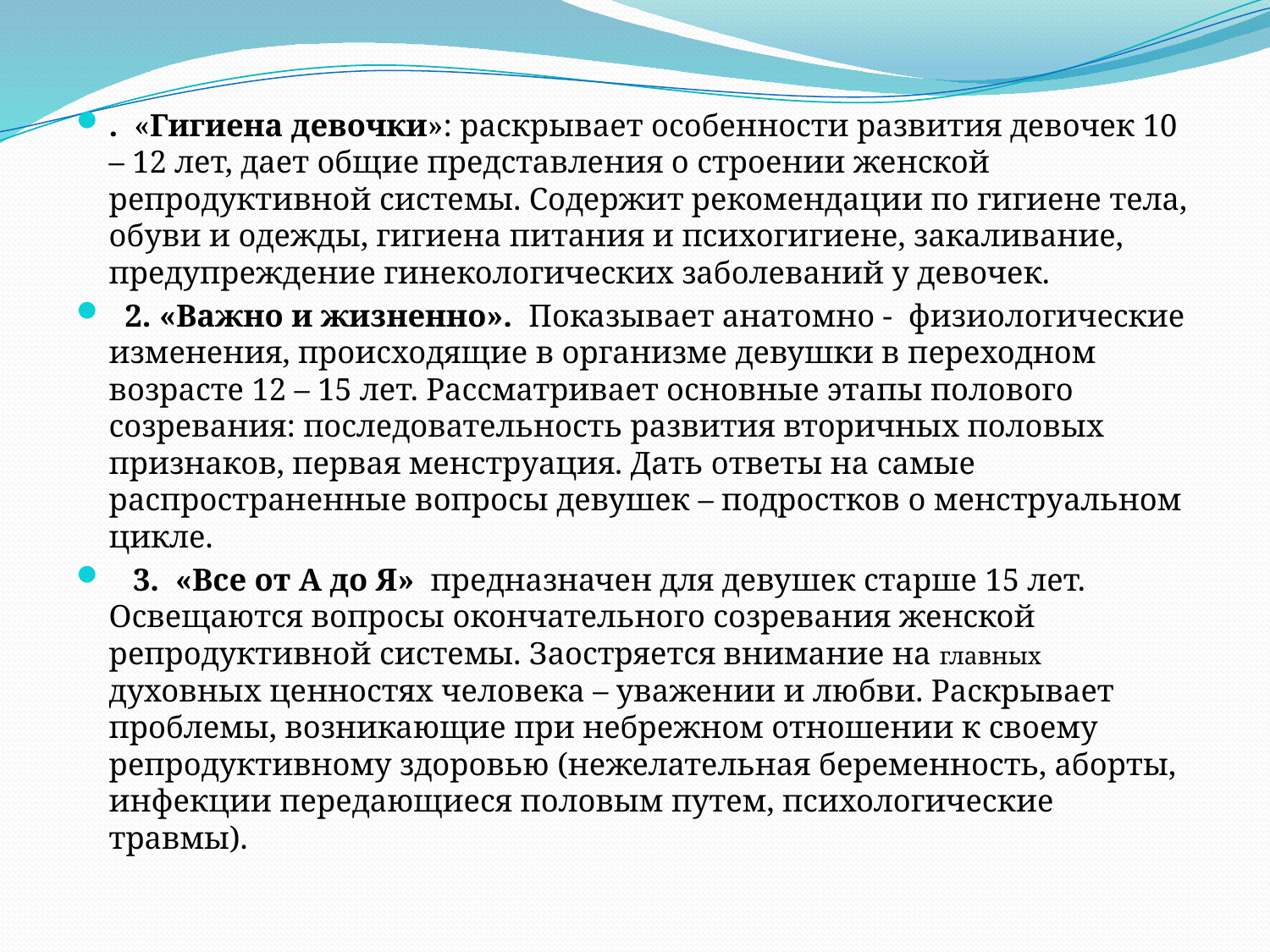

#
.  «Гигиена девочки»: раскрывает особенности развития девочек 10 – 12 лет, дает общие представления о строении женской репродуктивной системы. Содержит рекомендации по гигиене тела, обуви и одежды, гигиена питания и психогигиене, закаливание, предупреждение гинекологических заболеваний у девочек.
  2. «Важно и жизненно».  Показывает анатомно -  физиологические  изменения, происходящие в организме девушки в переходном возрасте 12 – 15 лет. Рассматривает основные этапы полового созревания: последовательность развития вторичных половых признаков, первая менструация. Дать ответы на самые распространенные вопросы девушек – подростков о менструальном цикле.
   3.  «Все от А до Я»  предназначен для девушек старше 15 лет. Освещаются вопросы окончательного созревания женской репродуктивной системы. Заостряется внимание на главных духовных ценностях человека – уважении и любви. Раскрывает проблемы, возникающие при небрежном отношении к своему репродуктивному здоровью (нежелательная беременность, аборты, инфекции передающиеся половым путем, психологические травмы).